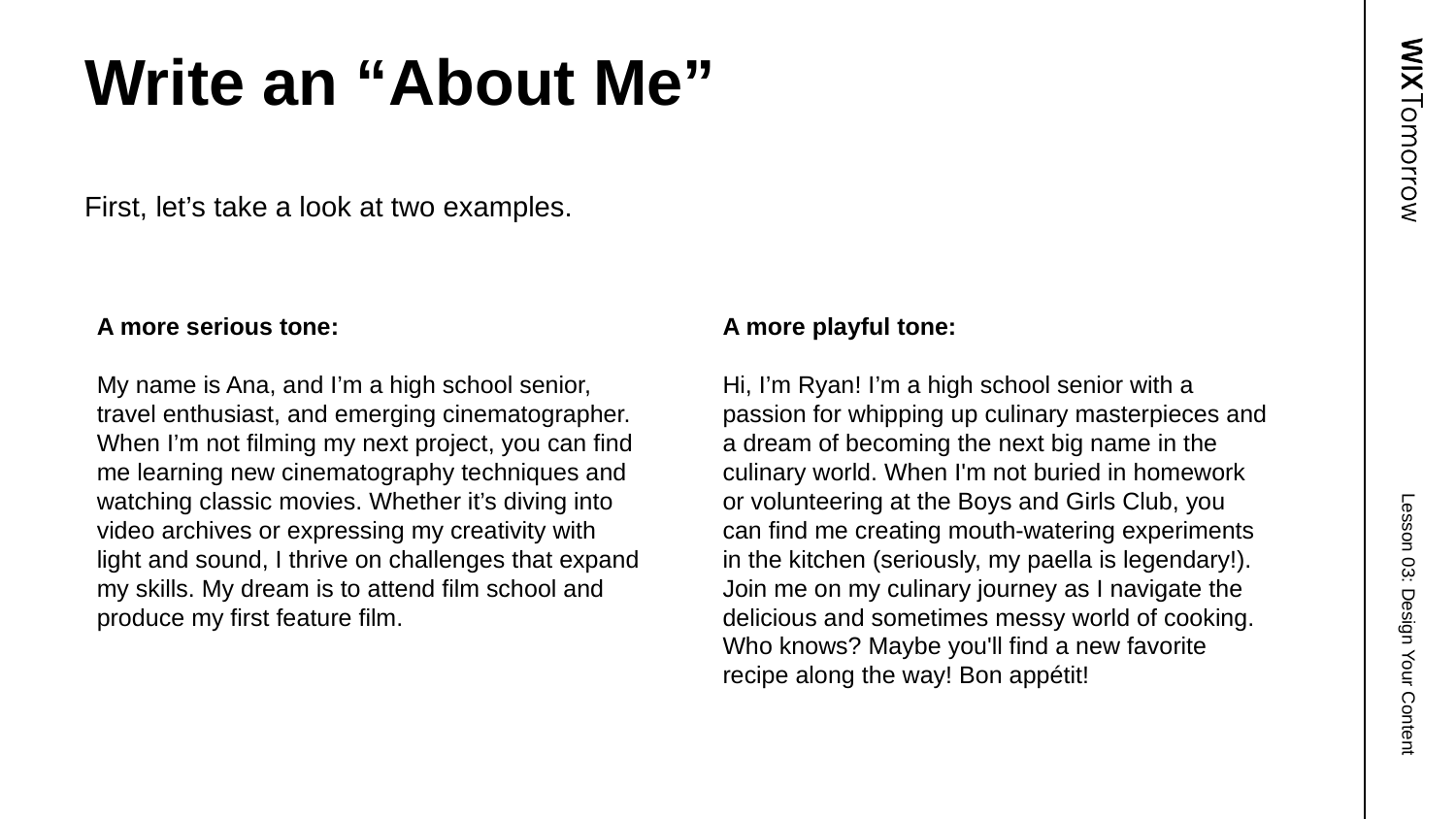

# Write an “About Me”
First, let’s take a look at two examples.
A more serious tone:

My name is Ana, and I’m a high school senior, travel enthusiast, and emerging cinematographer. When I’m not filming my next project, you can find me learning new cinematography techniques and watching classic movies. Whether it’s diving into video archives or expressing my creativity with light and sound, I thrive on challenges that expand my skills. My dream is to attend film school and produce my first feature film.
A more playful tone:

Hi, I’m Ryan! I’m a high school senior with a passion for whipping up culinary masterpieces and a dream of becoming the next big name in the culinary world. When I'm not buried in homework or volunteering at the Boys and Girls Club, you can find me creating mouth-watering experiments in the kitchen (seriously, my paella is legendary!). Join me on my culinary journey as I navigate the delicious and sometimes messy world of cooking. Who knows? Maybe you'll find a new favorite recipe along the way! Bon appétit!